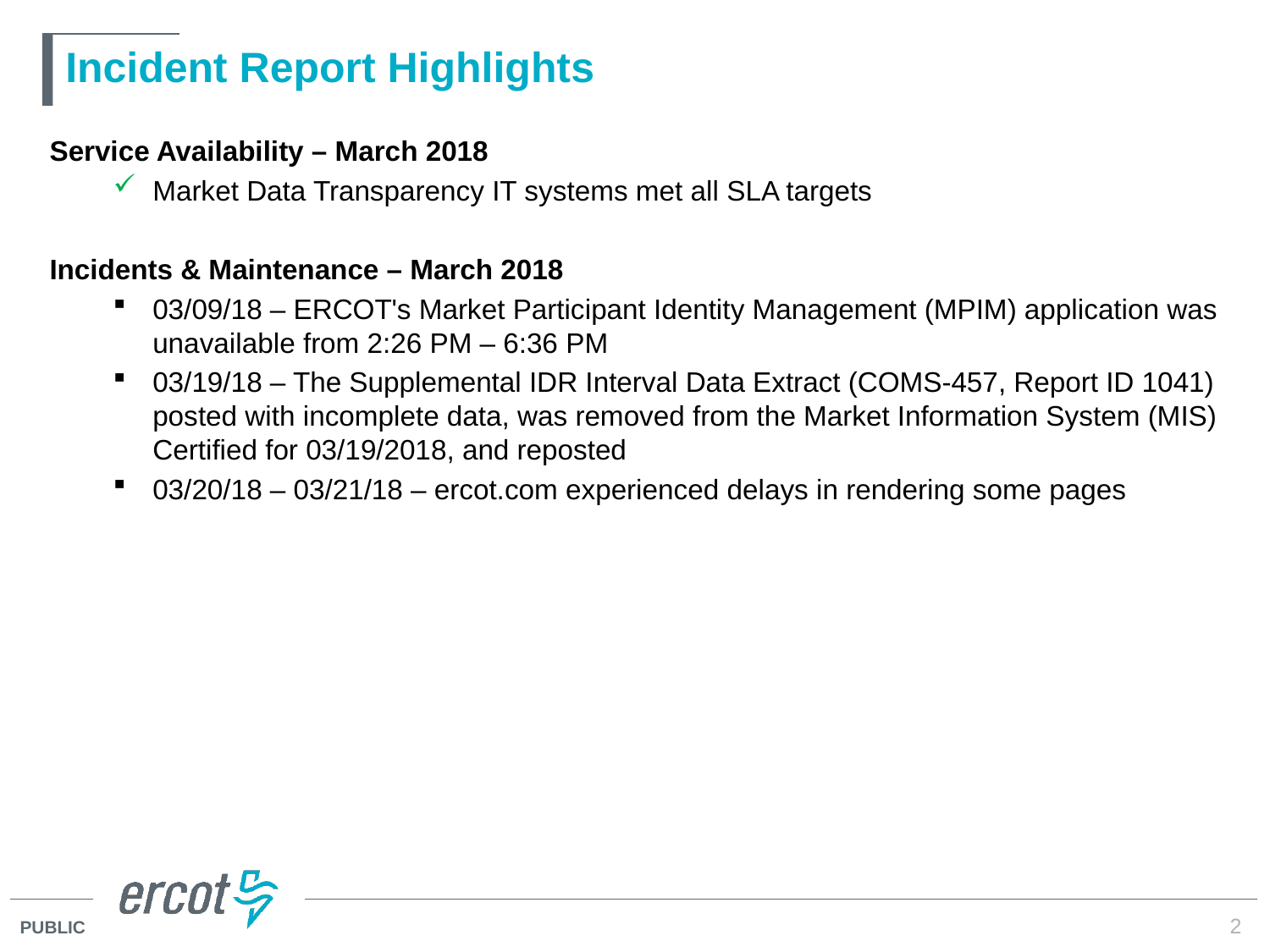

# Incident Report Highlights
Service Availability – March 2018
Market Data Transparency IT systems met all SLA targets

Incidents & Maintenance – March 2018
03/09/18 – ERCOT's Market Participant Identity Management (MPIM) application was unavailable from 2:26 PM – 6:36 PM
03/19/18 – The Supplemental IDR Interval Data Extract (COMS-457, Report ID 1041) posted with incomplete data, was removed from the Market Information System (MIS) Certified for 03/19/2018, and reposted
03/20/18 – 03/21/18 – ercot.com experienced delays in rendering some pages

2